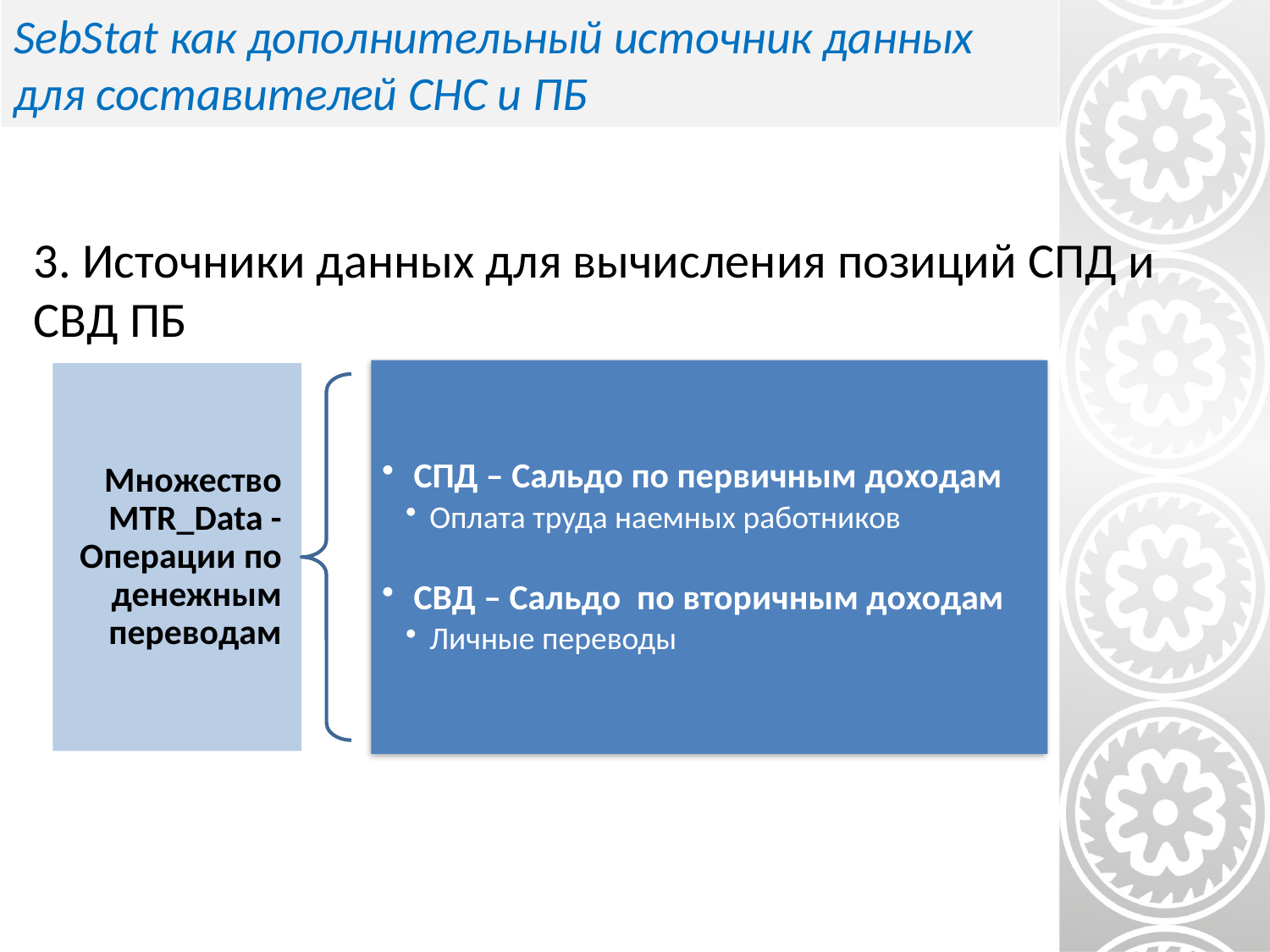

# SebStat как дополнительный источник данных для составителей СНС и ПБ
3. Источники данных для вычисления позиций СПД и СВД ПБ

Множество MTR_Data - Операции по денежным переводам
СПД – Сальдо по первичным доходам
Оплата труда наемных работников

СВД – Сальдо  по вторичным доходам
Личные переводы